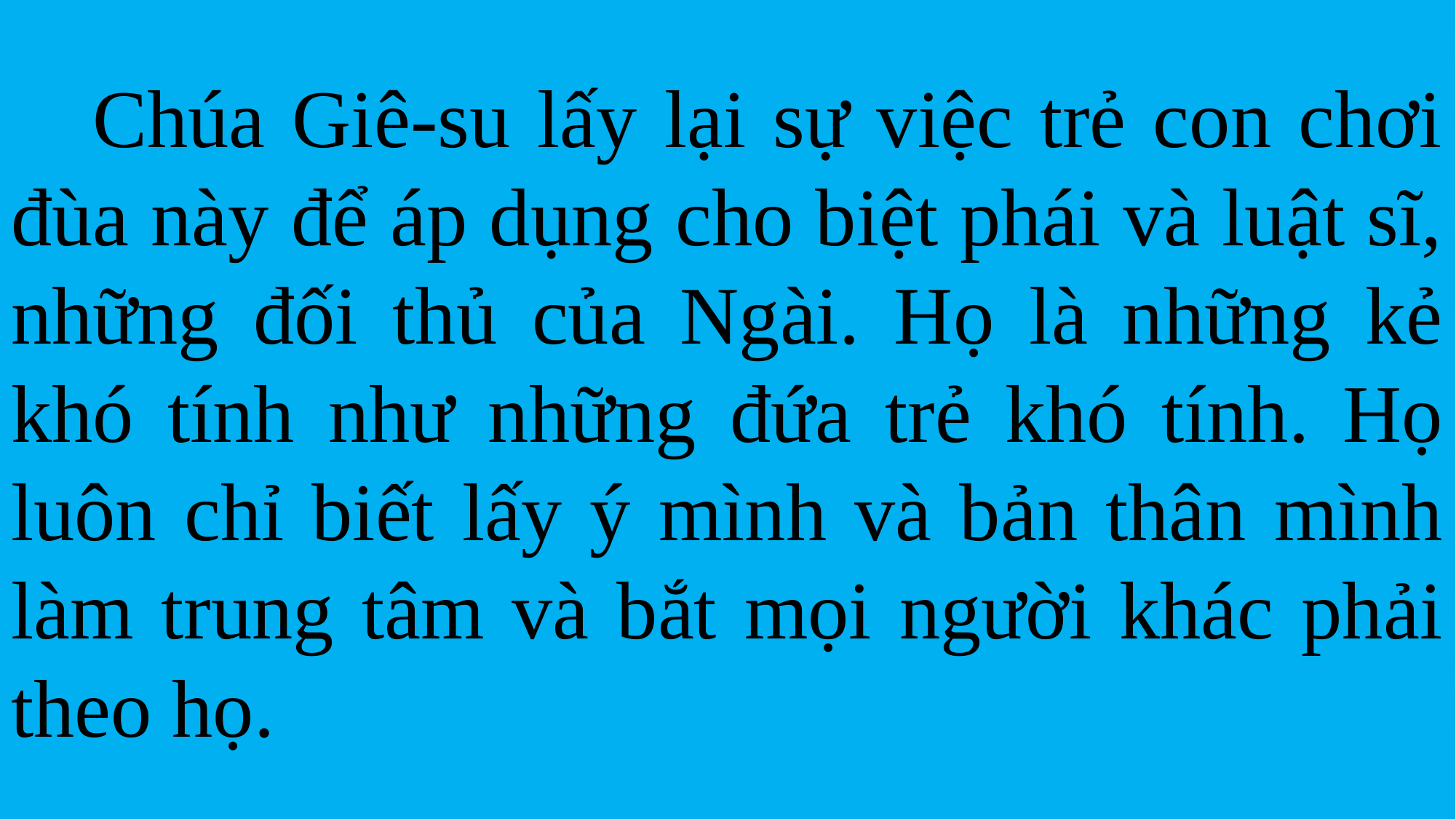

Chúa Giê-su lấy lại sự việc trẻ con chơi đùa này để áp dụng cho biệt phái và luật sĩ, những đối thủ của Ngài. Họ là những kẻ khó tính như những đứa trẻ khó tính. Họ luôn chỉ biết lấy ý mình và bản thân mình làm trung tâm và bắt mọi người khác phải theo họ.